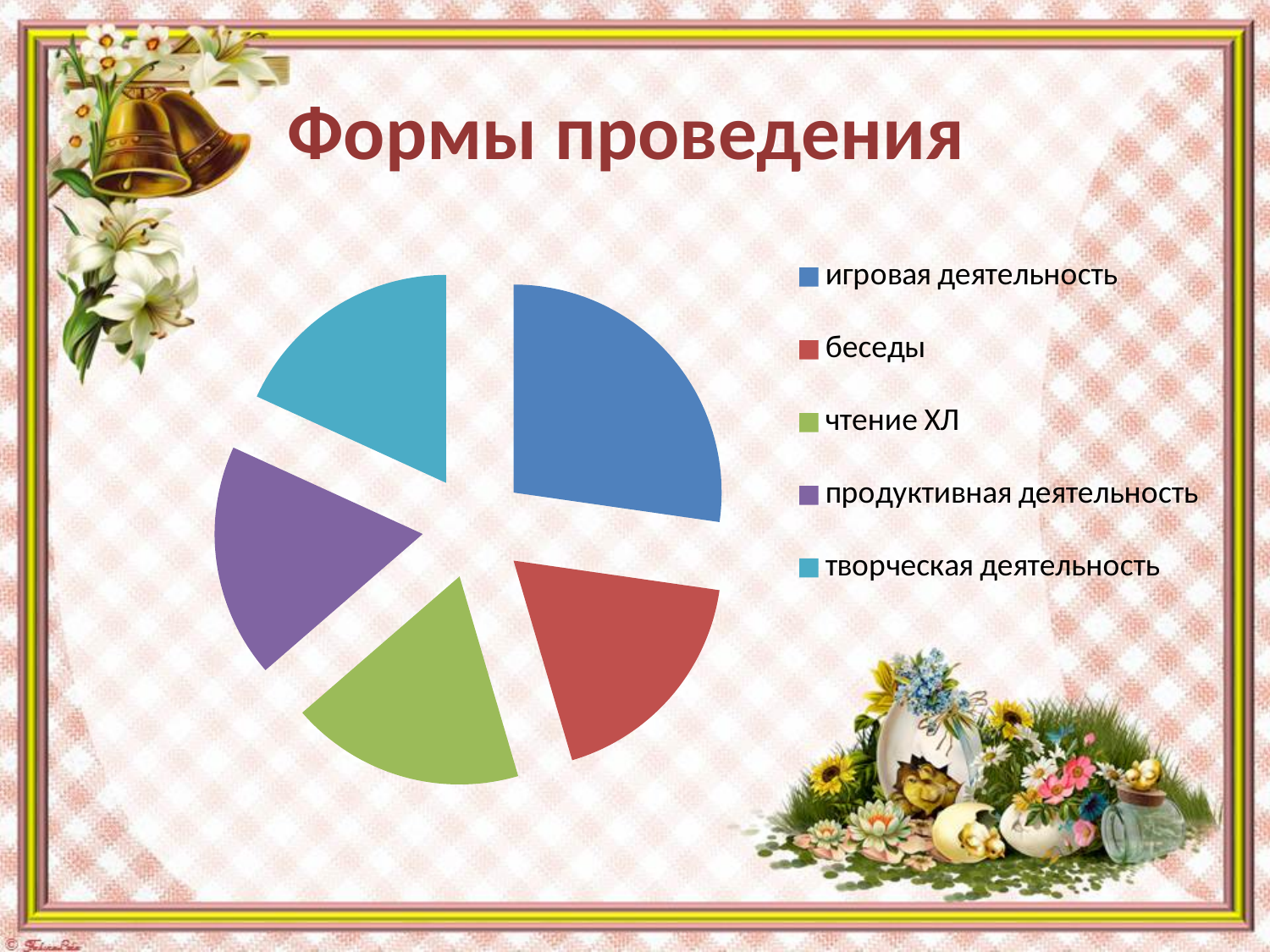

# Формы проведения

### Chart:

| Category | Продажи | Столбец1 |
|---|---|---|
| игровая деятельность | 3.0 | None |
| беседы | 2.0 | None |
| чтение ХЛ | 2.0 | None |
| продуктивная деятельность | 2.0 | None |
| творческая деятельность | 2.0 | None |